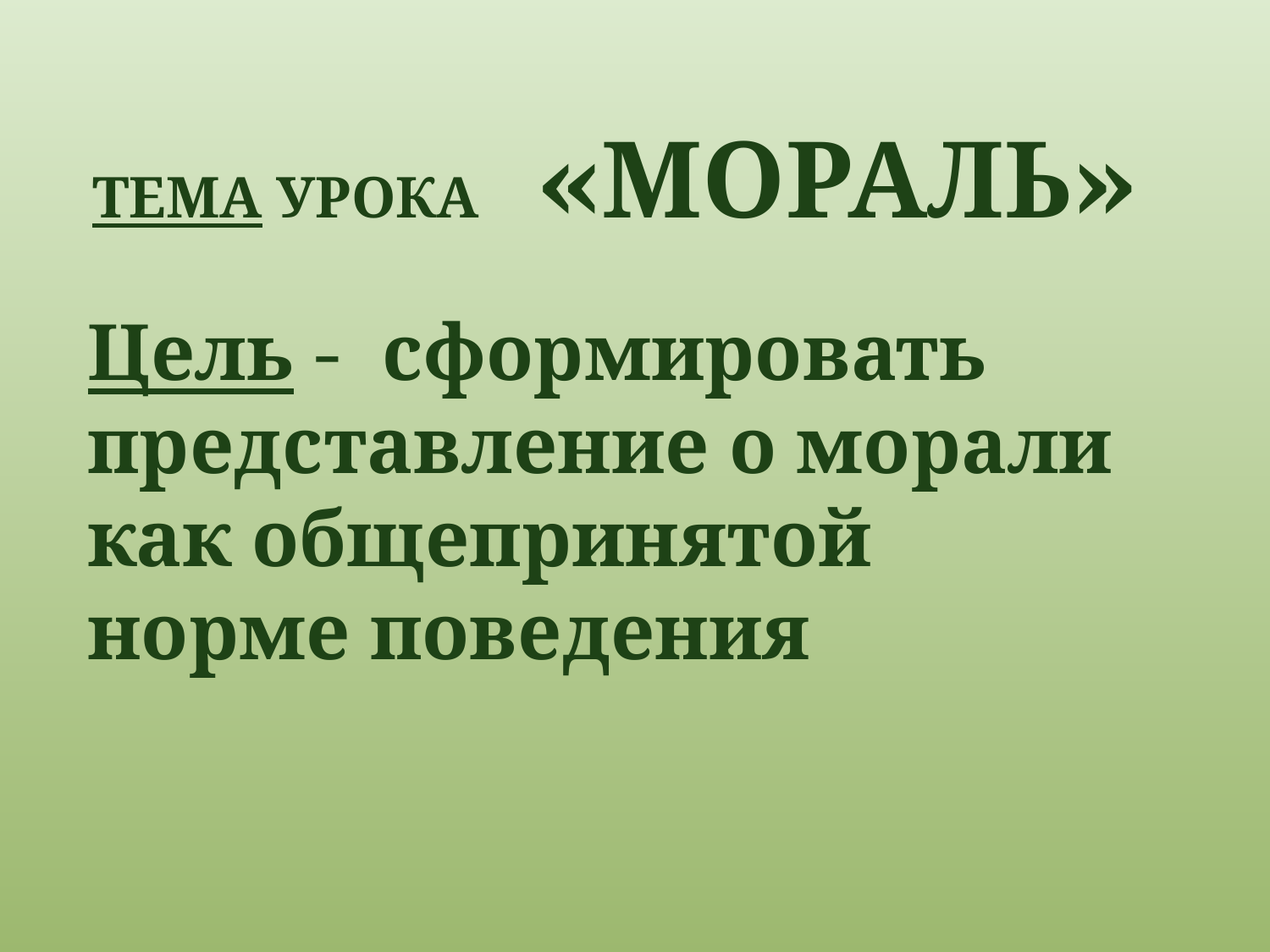

# тЕМА УРОКА    «Мораль»
Цель -  сформировать представление о морали как общепринятой норме поведения